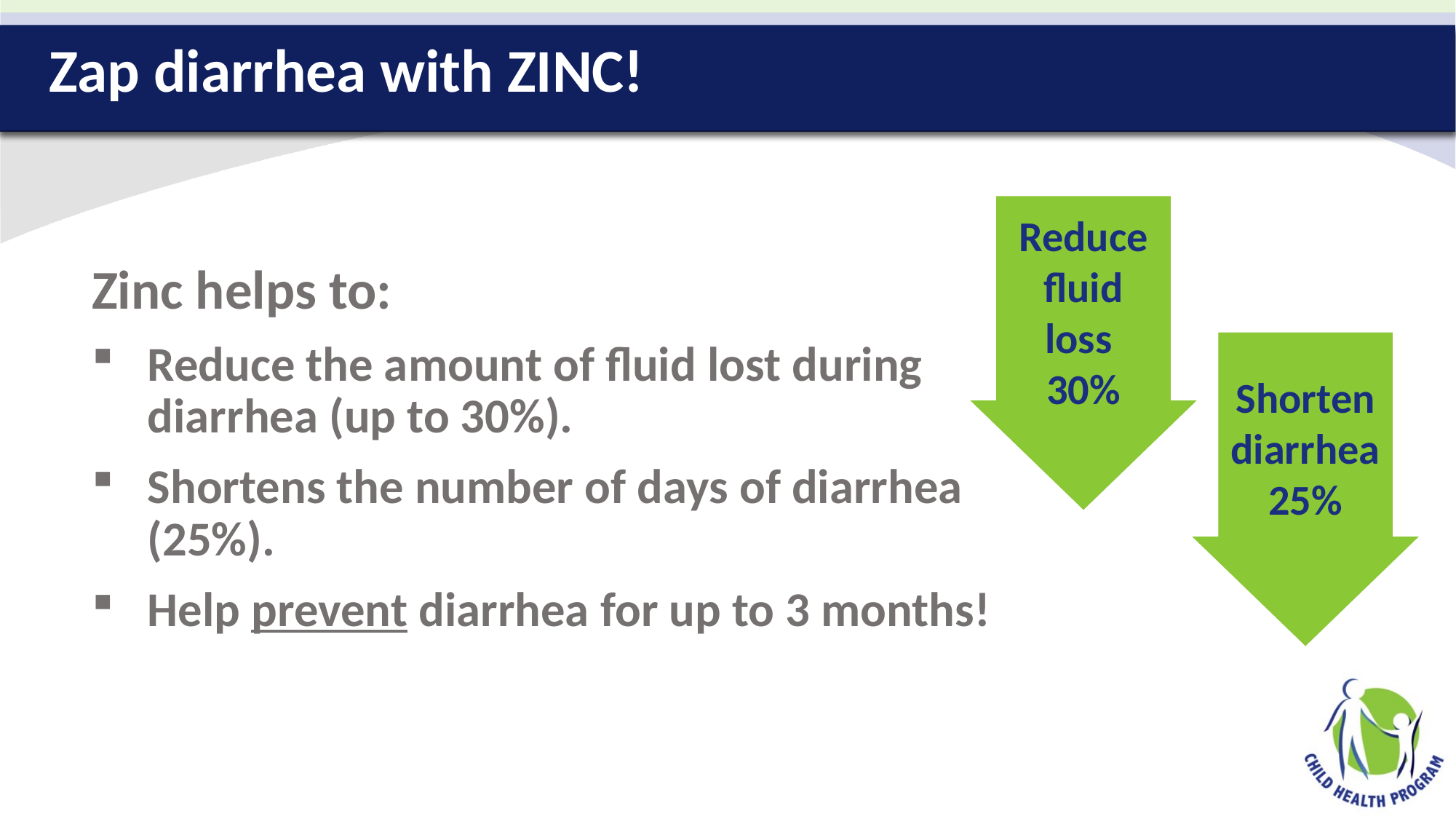

# Zap diarrhea with ZINC!
Reduce fluid loss
30%
Zinc helps to:
Reduce the amount of fluid lost during diarrhea (up to 30%).
Shortens the number of days of diarrhea (25%).
Help prevent diarrhea for up to 3 months!
Shorten diarrhea
25%